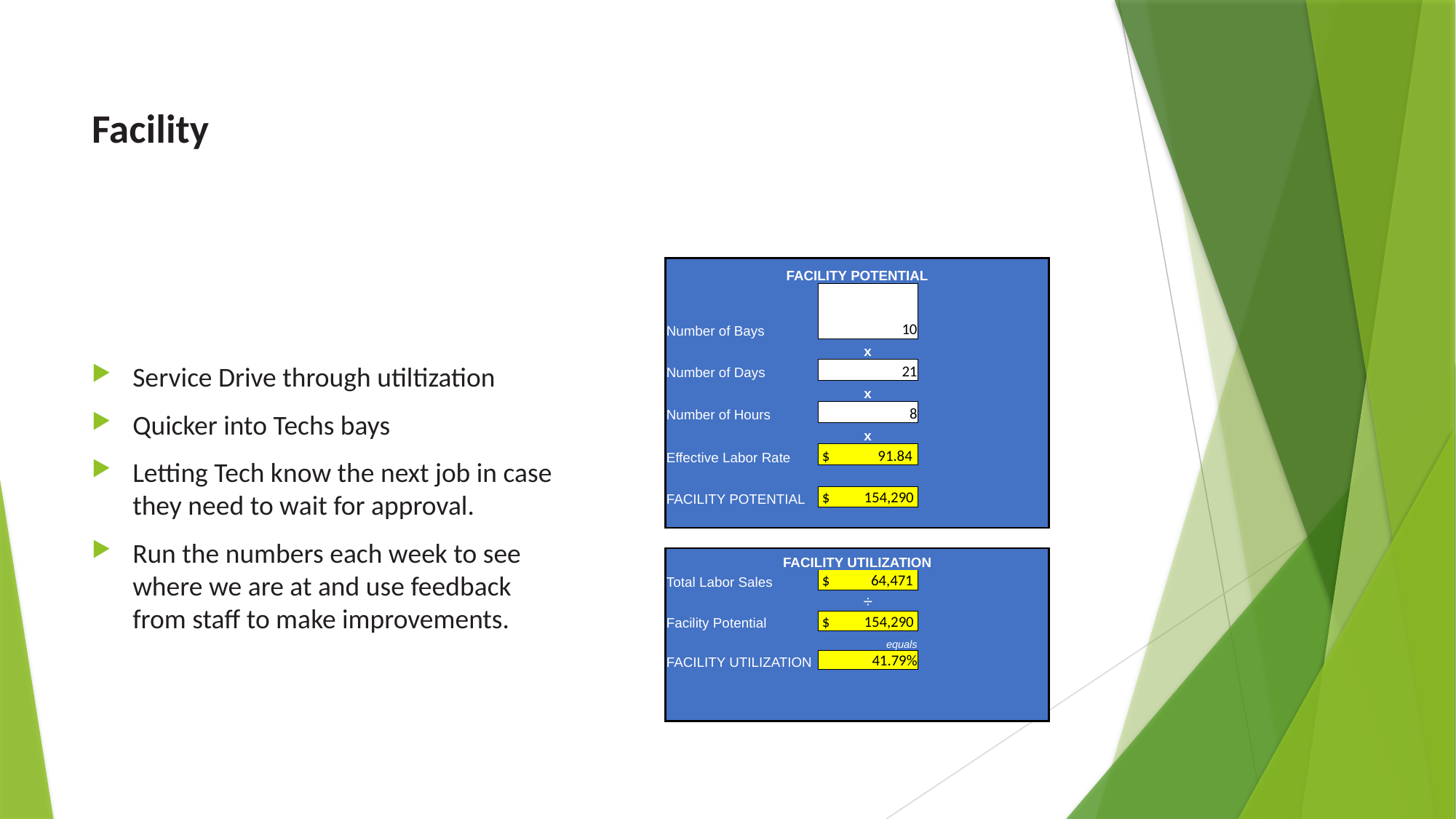

# Facility

Service Drive through utiltization
Quicker into Techs bays
Letting Tech know the next job in case they need to wait for approval.
Run the numbers each week to see where we are at and use feedback from staff to make improvements.

| FACILITY POTENTIAL |  |  |  |
| --- | --- | --- | --- |
| Number of Bays | 10 |  |  |
|  | x |  |  |
| Number of Days | 21 |  |  |
|  | x |  |  |
| Number of Hours | 8 |  |  |
|  | x |  |  |
| Effective Labor Rate | $ 91.84 |  |  |
|  |  |  |  |
| FACILITY POTENTIAL | $ 154,290 |  |  |
|  |  |  |  |
|  |  |  |  |
| FACILITY UTILIZATION |  |  |  |
| Total Labor Sales | $ 64,471 |  |  |
|  | ÷ |  |  |
| Facility Potential | $ 154,290 |  |  |
|  | equals |  |  |
| FACILITY UTILIZATION | 41.79% |  |  |
|  |  |  |  |
|  |  |  |  |